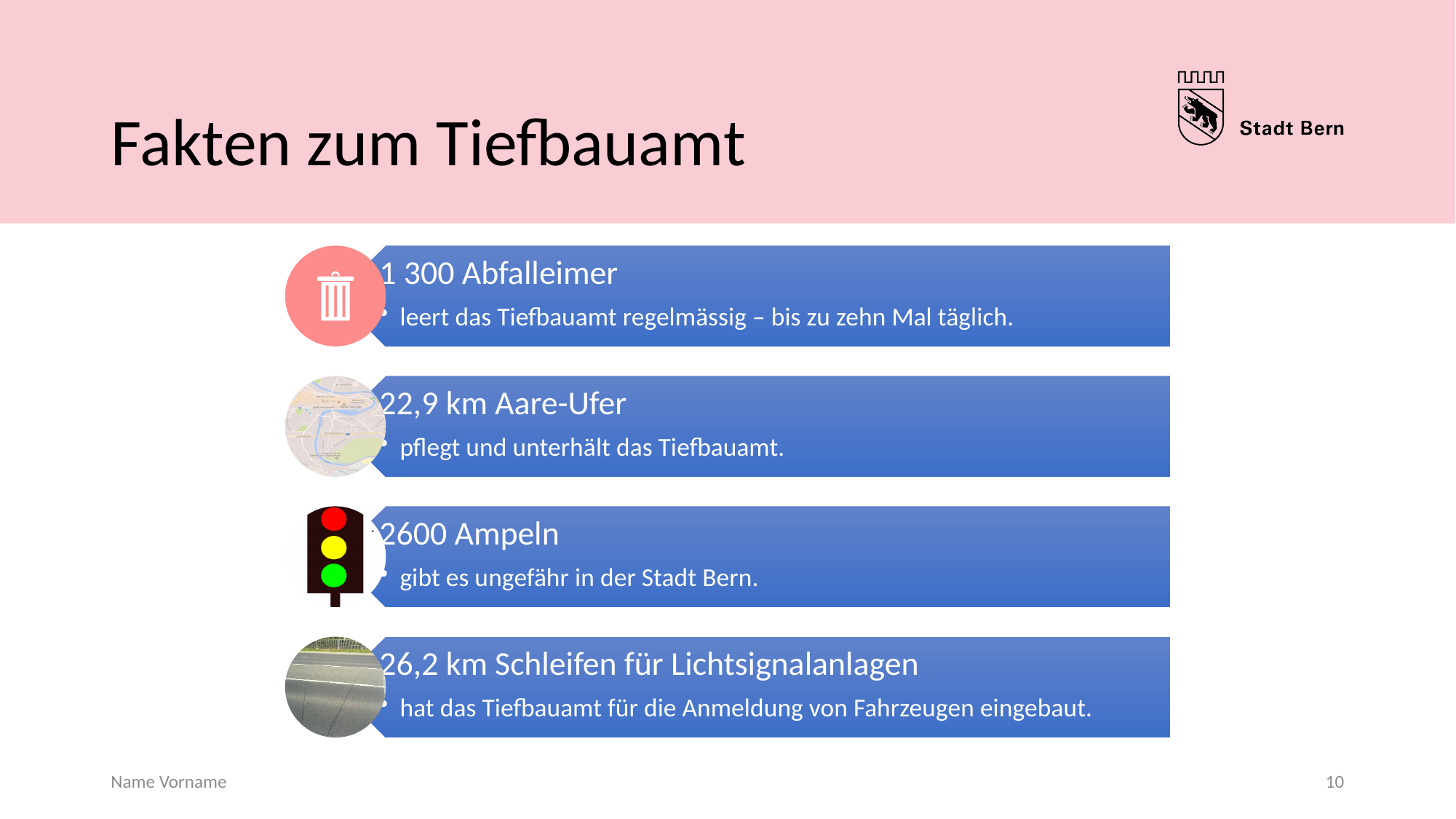

# Fakten zum Tiefbauamt
1 300 Abfalleimer
leert das Tiefbauamt regelmässig – bis zu zehn Mal täglich.
22,9 km Aare-Ufer
pflegt und unterhält das Tiefbauamt.
2600 Ampeln
gibt es ungefähr in der Stadt Bern.
26,2 km Schleifen für Lichtsignalanlagen
hat das Tiefbauamt für die Anmeldung von Fahrzeugen eingebaut.
Name Vorname
10